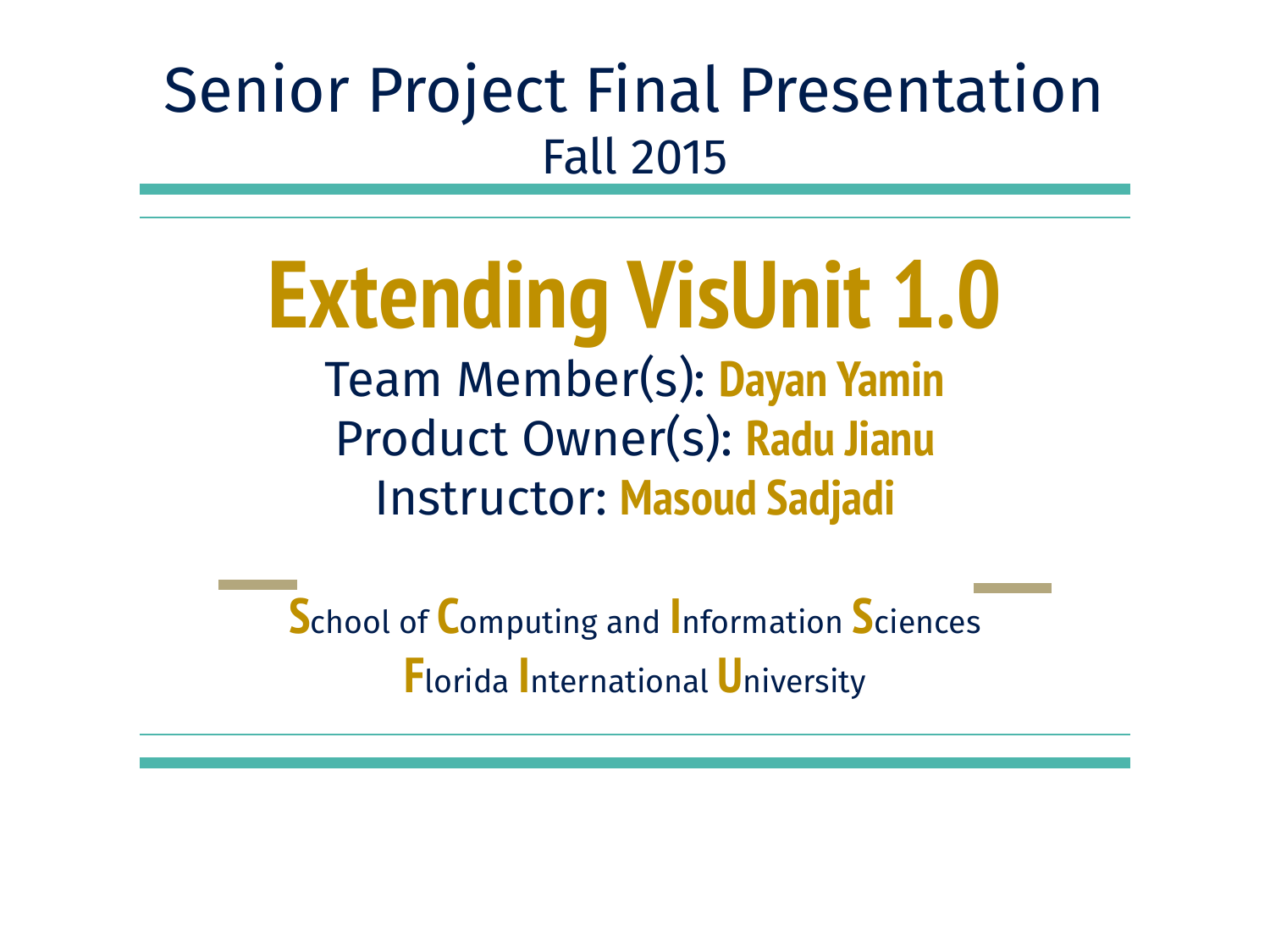

Senior Project Final Presentation
Fall 2015
# Extending VisUnit 1.0 Team Member(s): Dayan Yamin Product Owner(s): Radu Jianu Instructor: Masoud Sadjadi School of Computing and Information Sciences Florida International University
<date of the presentation>